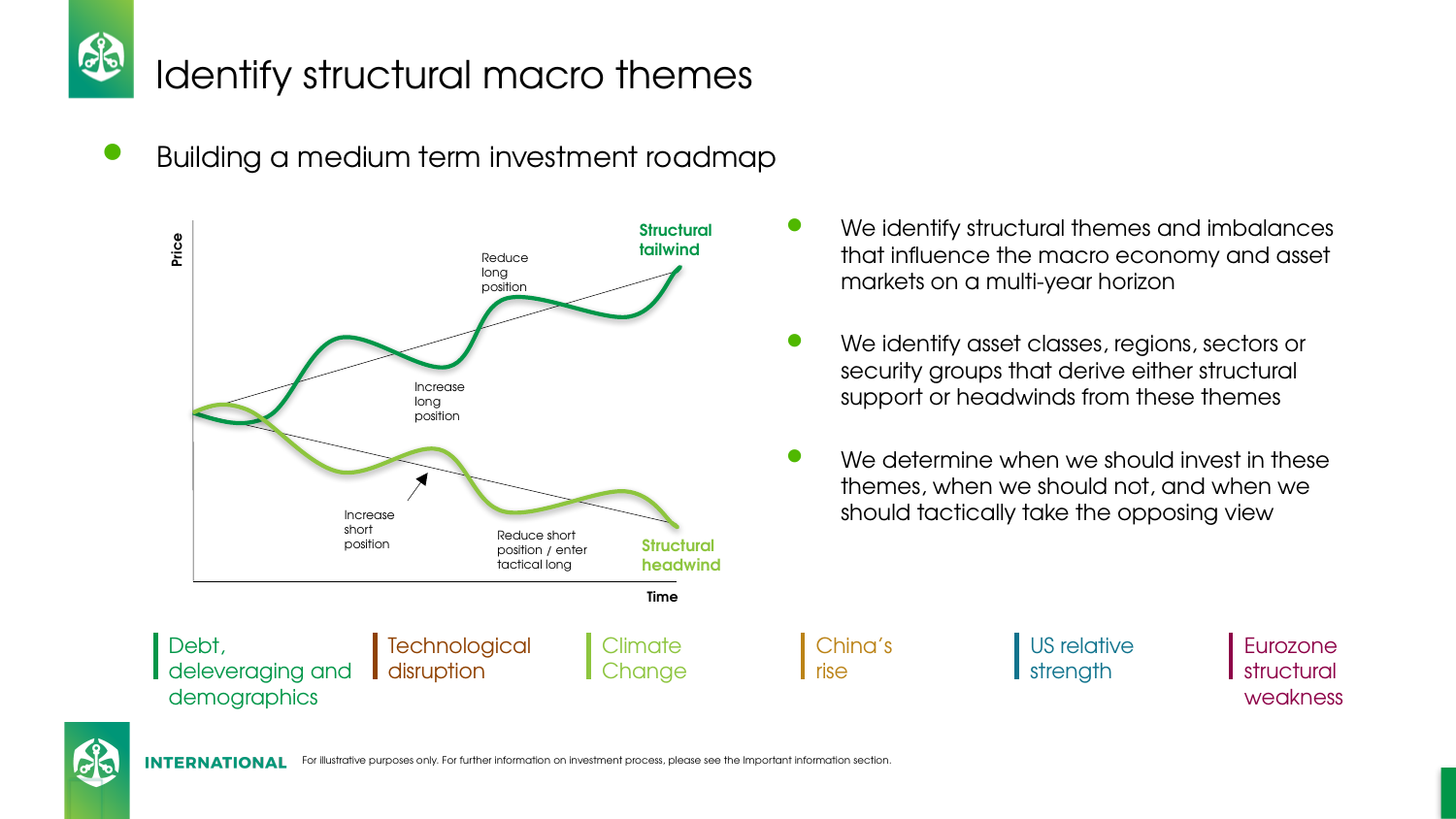

# Identify structural macro themes
Building a medium term investment roadmap
We identify structural themes and imbalances that influence the macro economy and asset markets on a multi-year horizon

We identify asset classes, regions, sectors or security groups that derive either structural support or headwinds from these themes

We determine when we should invest in these themes, when we should not, and when we should tactically take the opposing view

Structural tailwind
Price

Structural headwind
Time
Reduce long position
Increase long position
Increase short position
Reduce short position / enter tactical long
Debt, deleveraging and demographics
Technological disruption
Climate Change
China’s rise
US relative strength
Eurozone structural weakness
For illustrative purposes only. For further information on investment process, please see the Important information section.